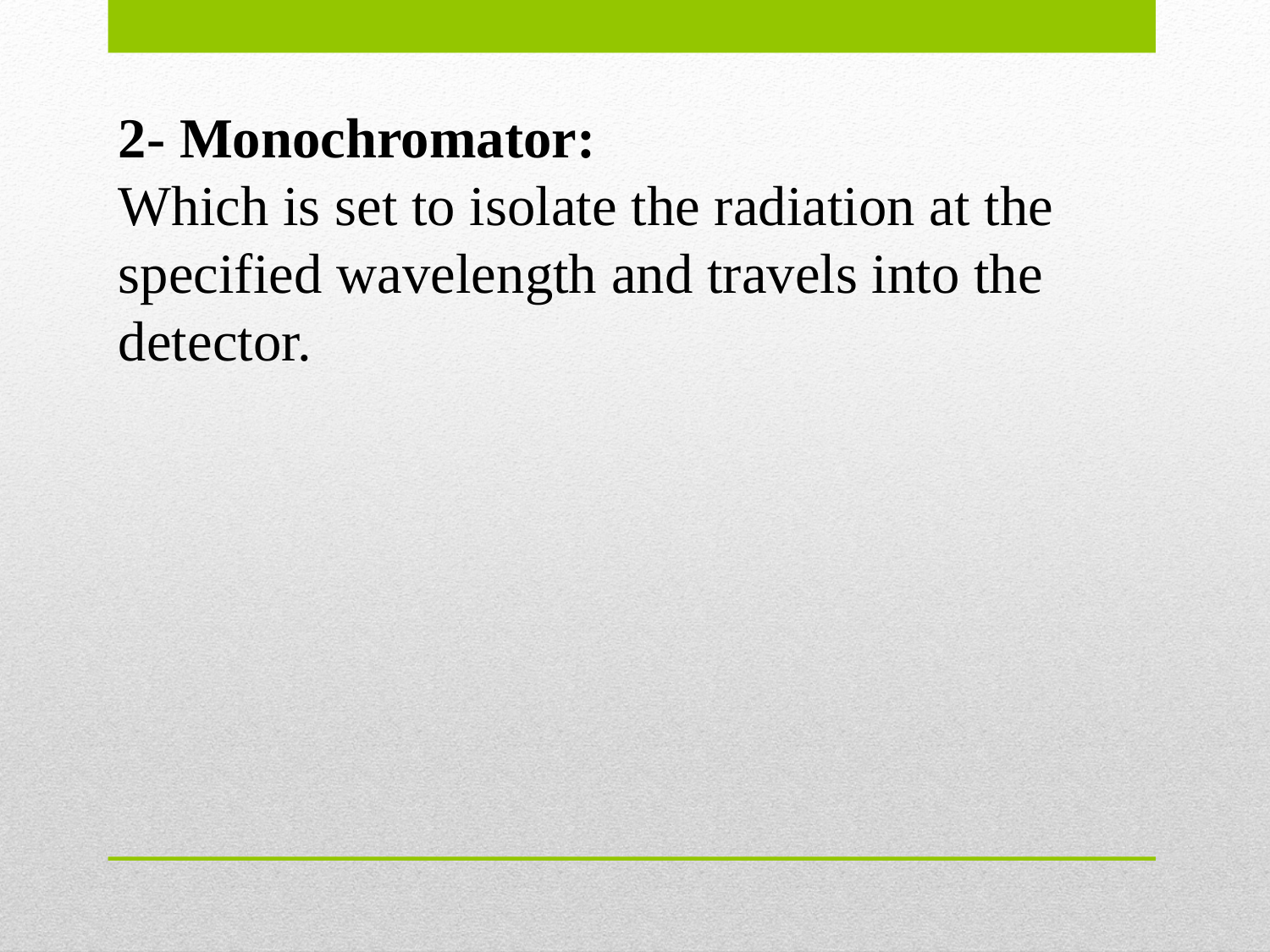

2- Monochromator:
Which is set to isolate the radiation at the specified wavelength and travels into the detector.